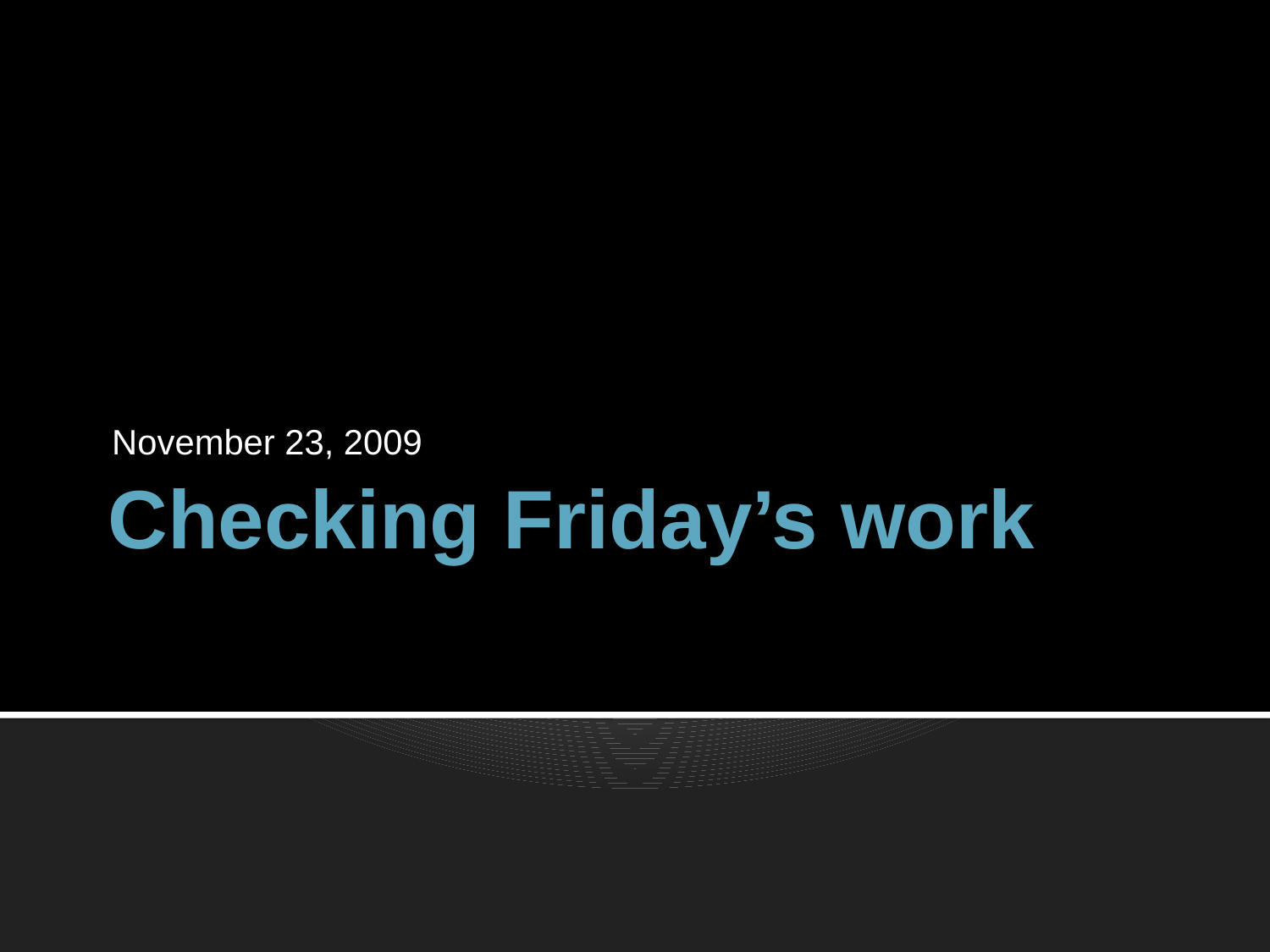

November 23, 2009
# Checking Friday’s work